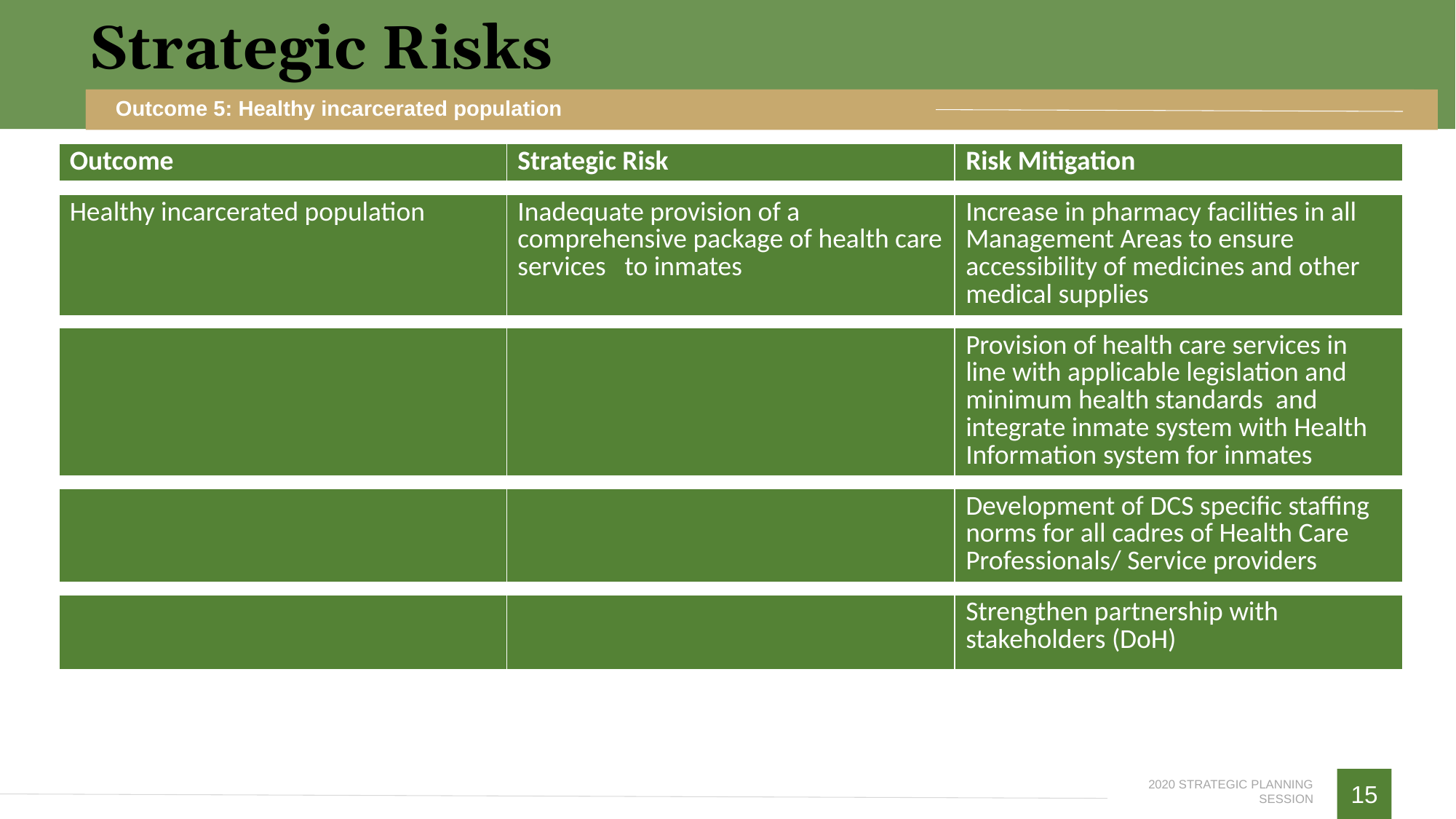

Strategic Risks

Outcome 5: Healthy incarcerated population
| Outcome | Strategic Risk | Risk Mitigation |
| --- | --- | --- |
|  |  |  |
| Healthy incarcerated population | Inadequate provision of a comprehensive package of health care services to inmates | Increase in pharmacy facilities in all Management Areas to ensure accessibility of medicines and other medical supplies |
|  |  |  |
|  |  | Provision of health care services in line with applicable legislation and minimum health standards and integrate inmate system with Health Information system for inmates |
|  |  |  |
|  |  | Development of DCS specific staffing norms for all cadres of Health Care Professionals/ Service providers |
|  |  |  |
|  |  | Strengthen partnership with stakeholders (DoH) |